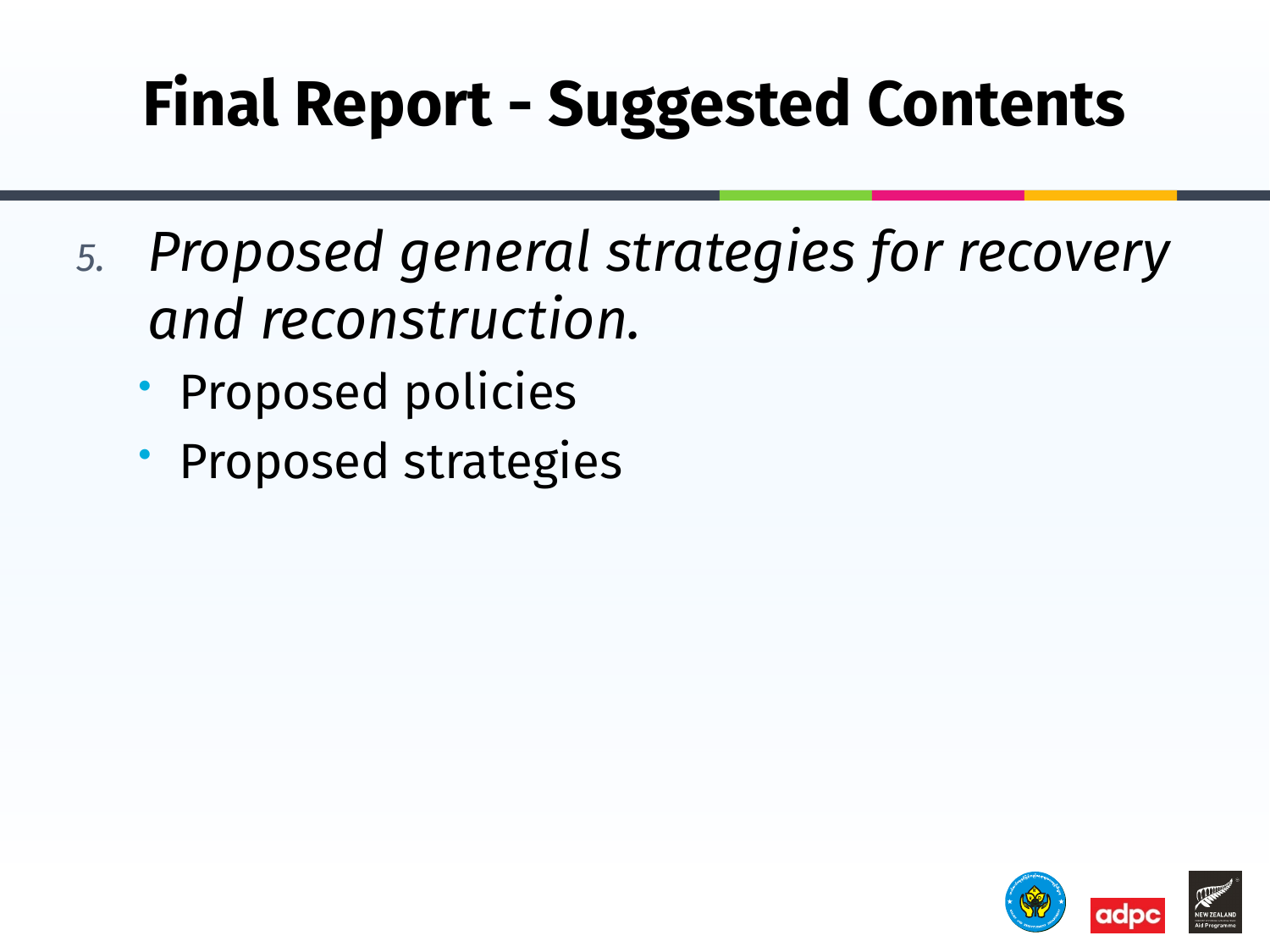

# Final Report - Suggested Contents
Proposed general strategies for recovery and reconstruction.
Proposed policies
Proposed strategies